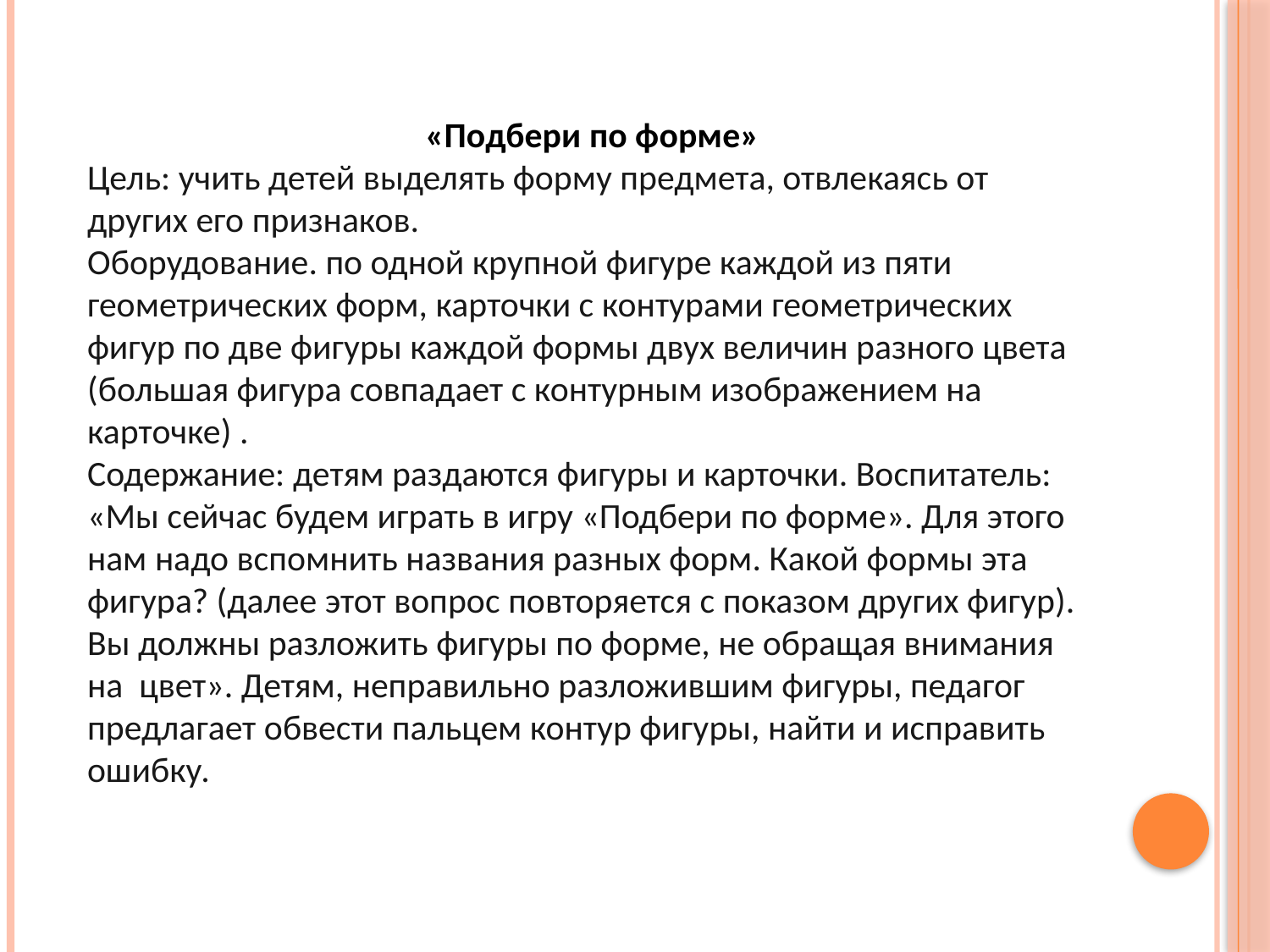

«Подбери по форме»
Цель: учить детей выделять форму предмета, отвлекаясь от других его признаков.
Оборудование. по одной крупной фигуре каждой из пяти геометрических форм, карточки с контурами геометрических фигур по две фигуры каждой формы двух величин разного цвета (большая фигура совпадает с контурным изображением на карточке) .
Содержание: детям раздаются фигуры и карточки. Воспитатель: «Мы сейчас будем играть в игру «Подбери по форме». Для этого нам надо вспомнить названия разных форм. Какой формы эта фигура? (далее этот вопрос повторяется с показом других фигур). Вы должны разложить фигуры по форме, не обращая внимания на  цвет». Детям, неправильно разложившим фигуры, педагог предлагает обвести пальцем контур фигуры, найти и исправить ошибку.